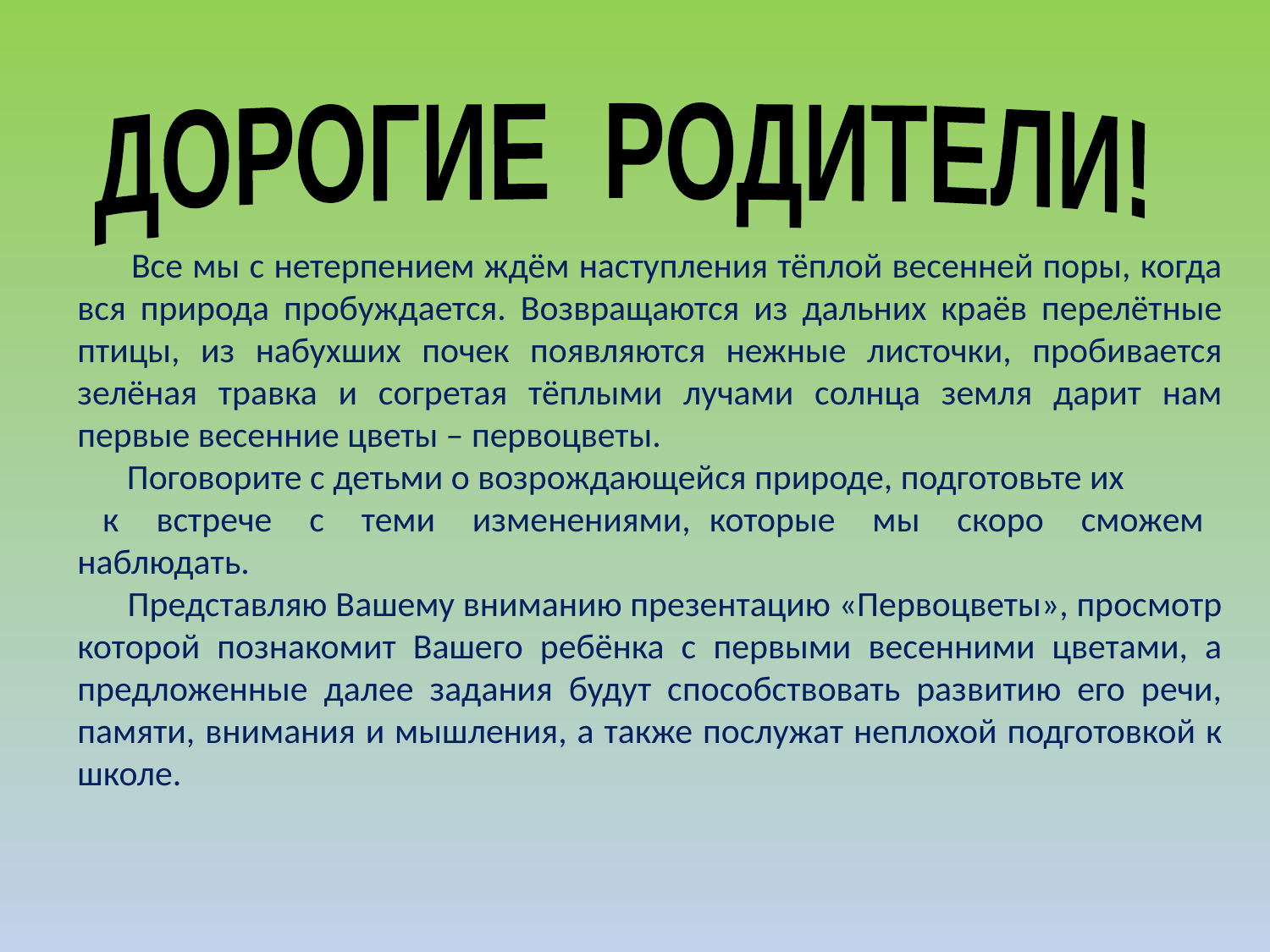

ДОРОГИЕ  РОДИТЕЛИ!
   Все мы с нетерпением ждём наступления тёплой весенней поры, когда вся природа пробуждается. Возвращаются из дальних краёв перелётные птицы, из набухших почек появляются нежные листочки, пробивается зелёная травка и согретая тёплыми лучами солнца земля дарит нам первые весенние цветы – первоцветы.
   Поговорите с детьми о возрождающейся природе, подготовьте их
к  встрече  с  теми  изменениями, которые  мы  скоро  сможем  наблюдать.
   Представляю Вашему вниманию презентацию «Первоцветы», просмотр которой познакомит Вашего ребёнка с первыми весенними цветами, а предложенные далее задания будут способствовать развитию его речи, памяти, внимания и мышления, а также послужат неплохой подготовкой к школе.